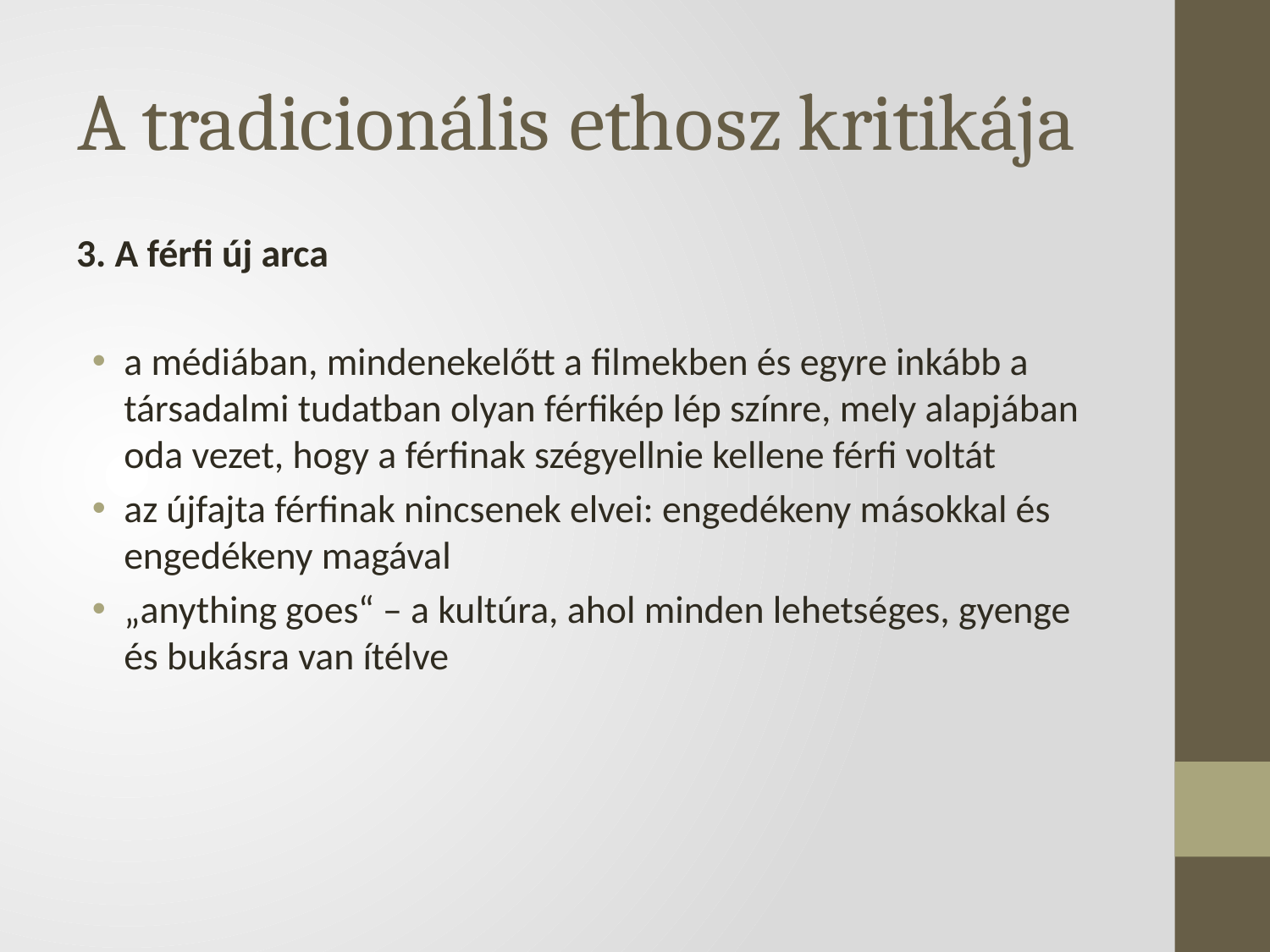

# A tradicionális ethosz kritikája
3. A férfi új arca

a médiában, mindenekelőtt a filmekben és egyre inkább a társadalmi tudatban olyan férfikép lép színre, mely alapjában oda vezet, hogy a férfinak szégyellnie kellene férfi voltát
az újfajta férfinak nincsenek elvei: engedékeny másokkal és engedékeny magával
„anything goes“ – a kultúra, ahol minden lehetséges, gyenge és bukásra van ítélve